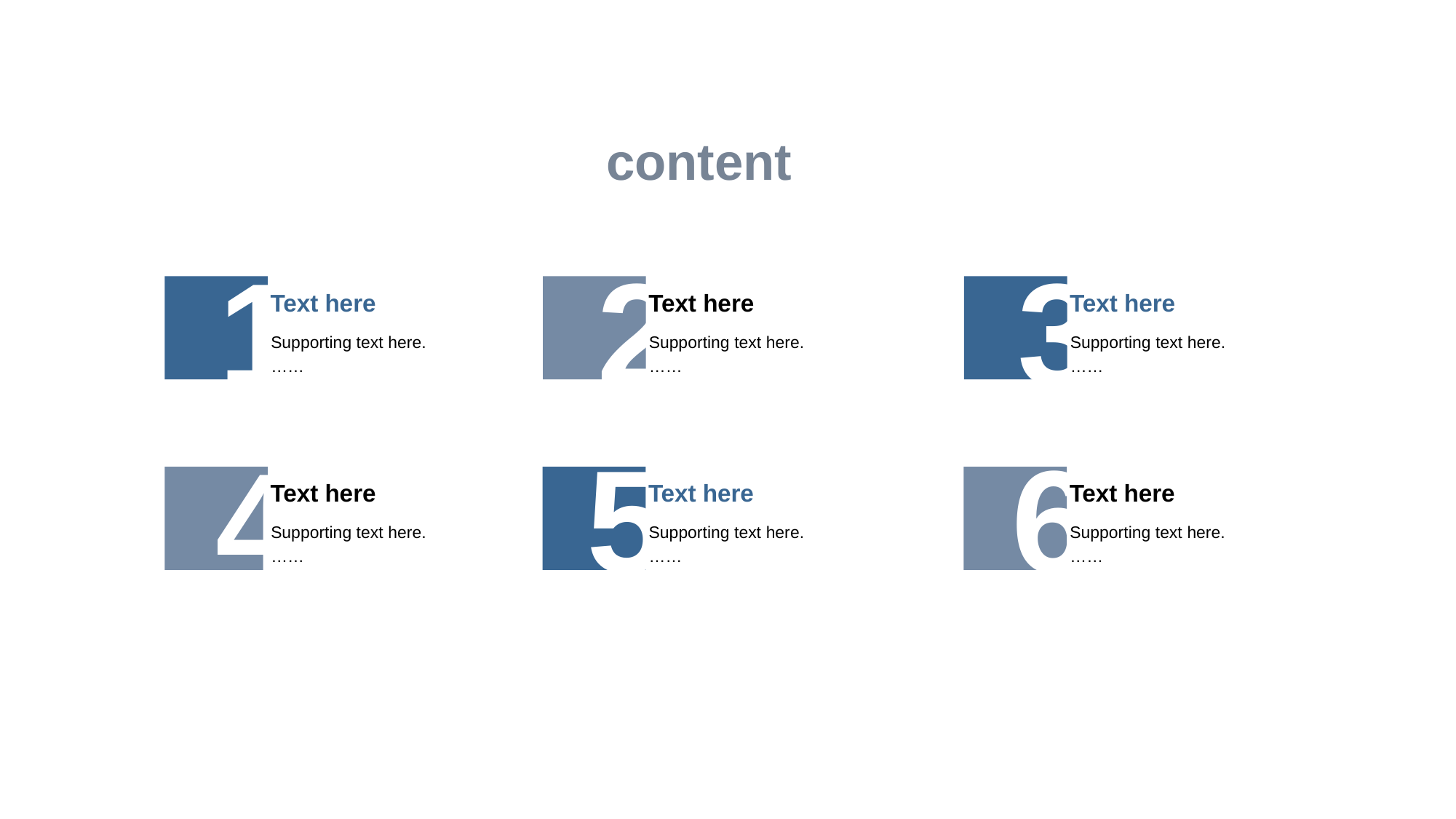

content
1

Text here
Supporting text here.
……
2

Text here
Supporting text here.
……
3

Text here
Supporting text here.
……
5

Text here
Supporting text here.
……
6

Text here
Supporting text here.
……
4

Text here
Supporting text here.
……